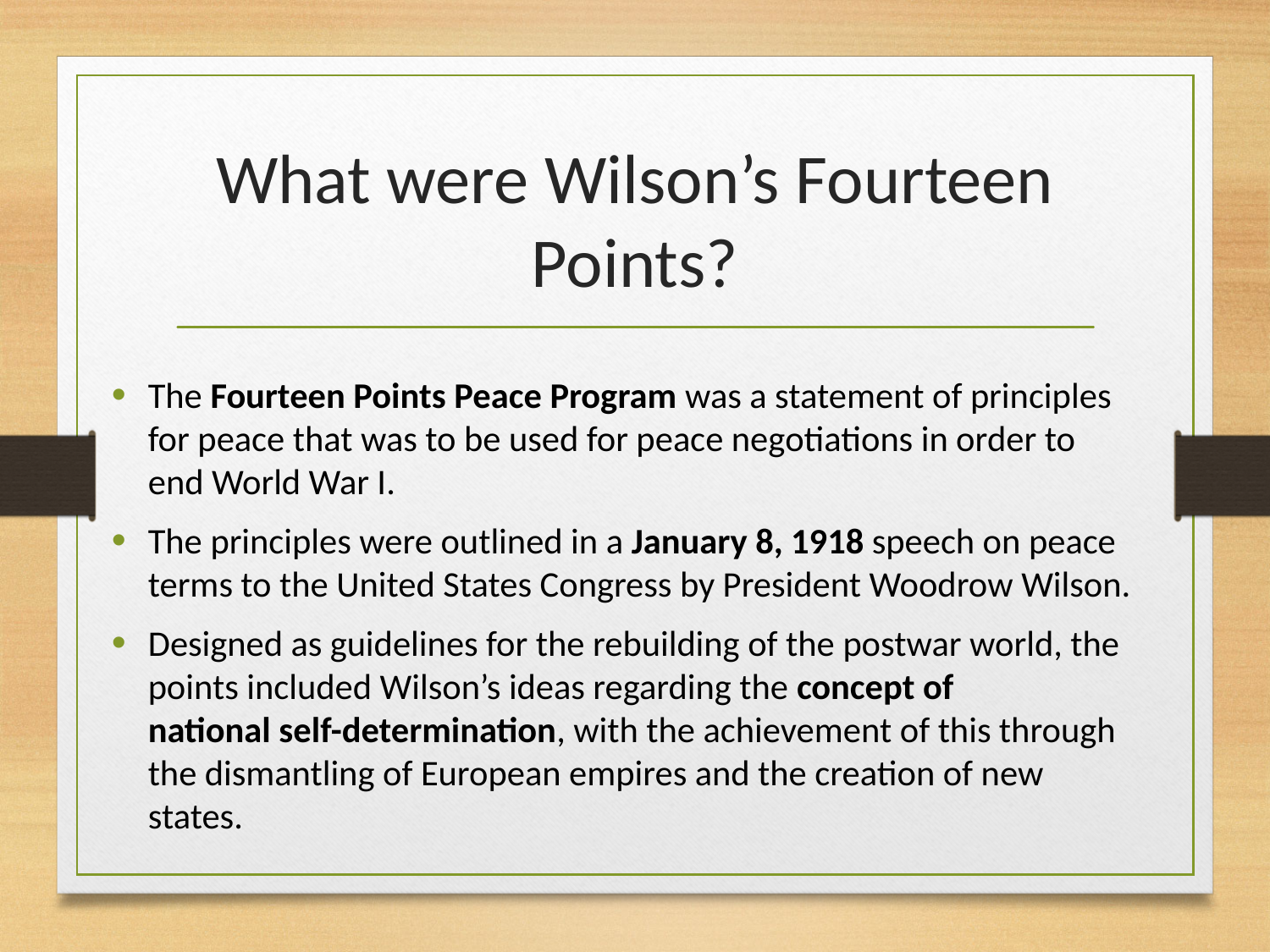

# What were Wilson’s Fourteen Points?
The Fourteen Points Peace Program was a statement of principles for peace that was to be used for peace negotiations in order to end World War I.
The principles were outlined in a January 8, 1918 speech on peace terms to the United States Congress by President Woodrow Wilson.
Designed as guidelines for the rebuilding of the postwar world, the points included Wilson’s ideas regarding the concept of national self-determination, with the achievement of this through the dismantling of European empires and the creation of new states.